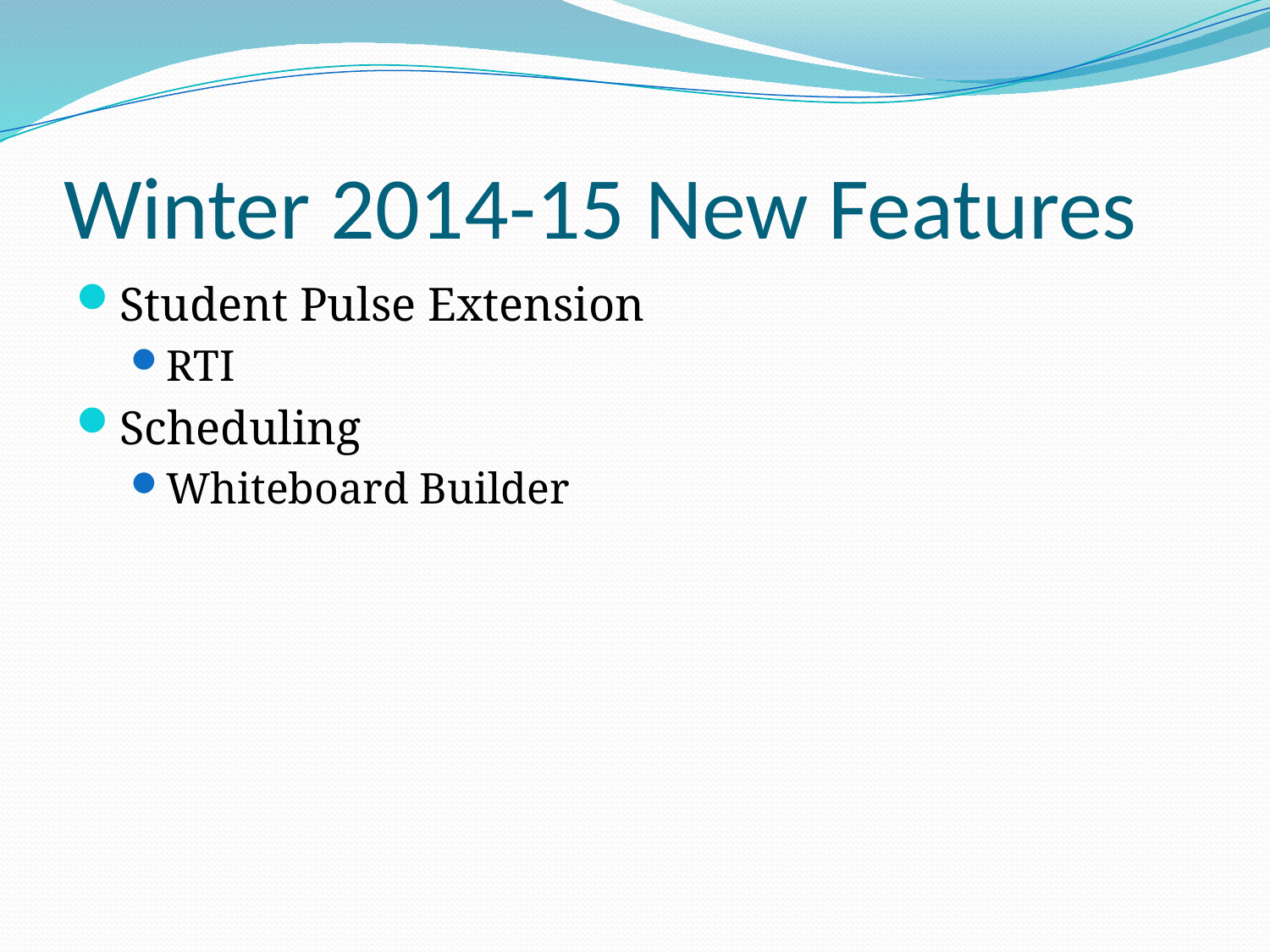

# Winter 2014-15 New Features
Student Pulse Extension
RTI
Scheduling
Whiteboard Builder